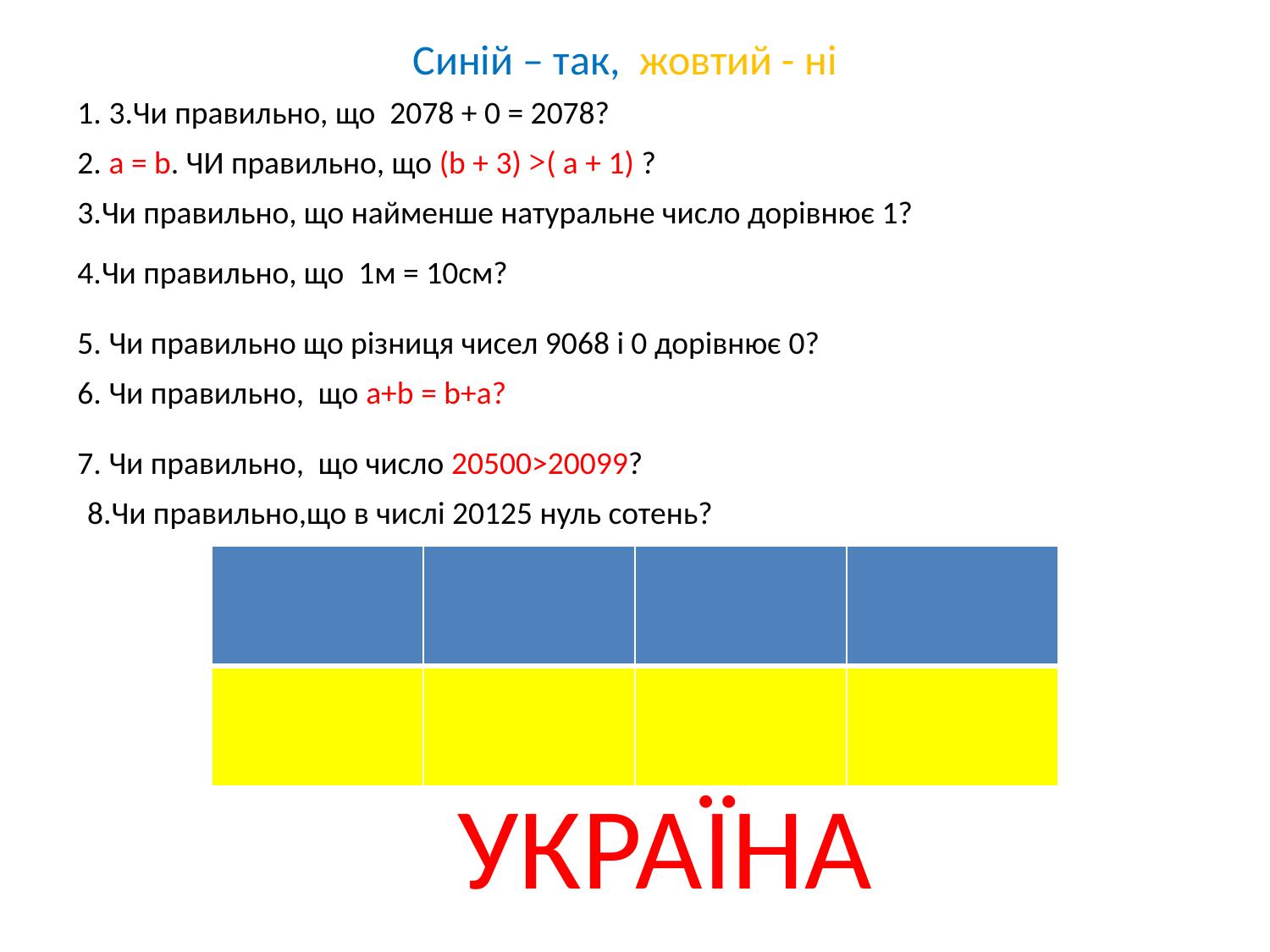

Синій – так,  жовтий - ні
1. 3.Чи правильно, що  2078 + 0 = 2078?
2. а = b. ЧИ правильно, що (b + 3) >( а + 1) ?
3.Чи правильно, що найменше натуральне число дорівнює 1?
4.Чи правильно, що  1м = 10см?
5. Чи правильно що різниця чисел 9068 і 0 дорівнює 0?
6. Чи правильно,  що а+b = b+а?
7. Чи правильно,  що число 20500>20099?
8.Чи правильно,що в числі 20125 нуль сотень?
|  |  |  |  |
| --- | --- | --- | --- |
|  |  |  |  |
УКРАЇНА